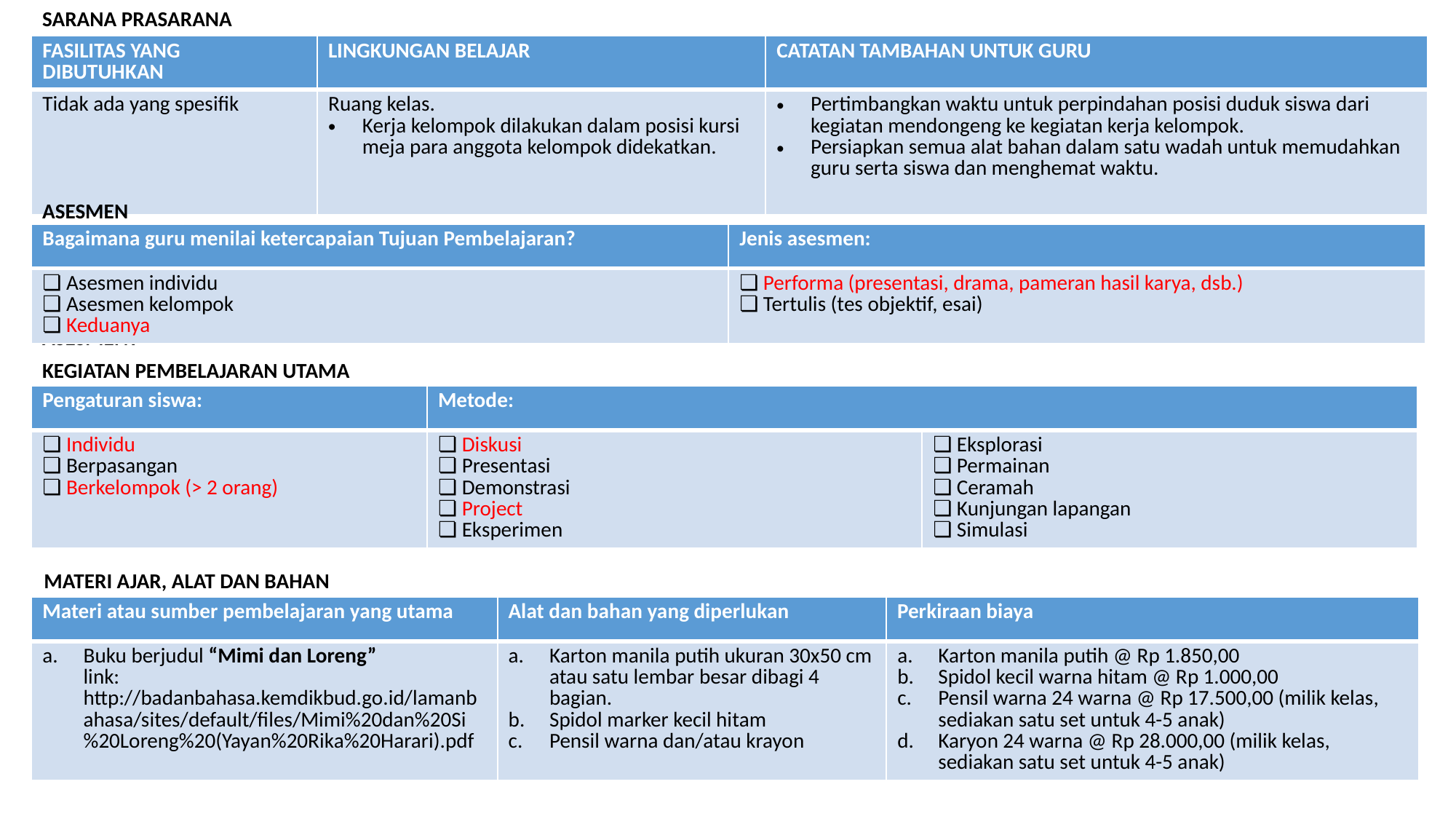

SARANA PRASARANA
| FASILITAS YANG DIBUTUHKAN | LINGKUNGAN BELAJAR | CATATAN TAMBAHAN UNTUK GURU |
| --- | --- | --- |
| Tidak ada yang spesifik | Ruang kelas. Kerja kelompok dilakukan dalam posisi kursi meja para anggota kelompok didekatkan. | Pertimbangkan waktu untuk perpindahan posisi duduk siswa dari kegiatan mendongeng ke kegiatan kerja kelompok. Persiapkan semua alat bahan dalam satu wadah untuk memudahkan guru serta siswa dan menghemat waktu. |
ASESMEN
| Bagaimana guru menilai ketercapaian Tujuan Pembelajaran? | Jenis asesmen: |
| --- | --- |
| ❏ Asesmen individu ❏ Asesmen kelompok ❏ Keduanya | ❏ Performa (presentasi, drama, pameran hasil karya, dsb.) ❏ Tertulis (tes objektif, esai) |
ASESMENT
KEGIATAN PEMBELAJARAN UTAMA
| Pengaturan siswa: | Metode: |  |
| --- | --- | --- |
| ❏ Individu ❏ Berpasangan ❏ Berkelompok (> 2 orang) | ❏ Diskusi ❏ Presentasi ❏ Demonstrasi ❏ Project ❏ Eksperimen | ❏ Eksplorasi ❏ Permainan ❏ Ceramah ❏ Kunjungan lapangan ❏ Simulasi |
MATERI AJAR, ALAT DAN BAHAN
| Materi atau sumber pembelajaran yang utama | Alat dan bahan yang diperlukan | Perkiraan biaya |
| --- | --- | --- |
| Buku berjudul “Mimi dan Loreng” link: http://badanbahasa.kemdikbud.go.id/lamanbahasa/sites/default/files/Mimi%20dan%20Si%20Loreng%20(Yayan%20Rika%20Harari).pdf | Karton manila putih ukuran 30x50 cm atau satu lembar besar dibagi 4 bagian. Spidol marker kecil hitam Pensil warna dan/atau krayon | Karton manila putih @ Rp 1.850,00 Spidol kecil warna hitam @ Rp 1.000,00 Pensil warna 24 warna @ Rp 17.500,00 (milik kelas, sediakan satu set untuk 4-5 anak) Karyon 24 warna @ Rp 28.000,00 (milik kelas, sediakan satu set untuk 4-5 anak) |